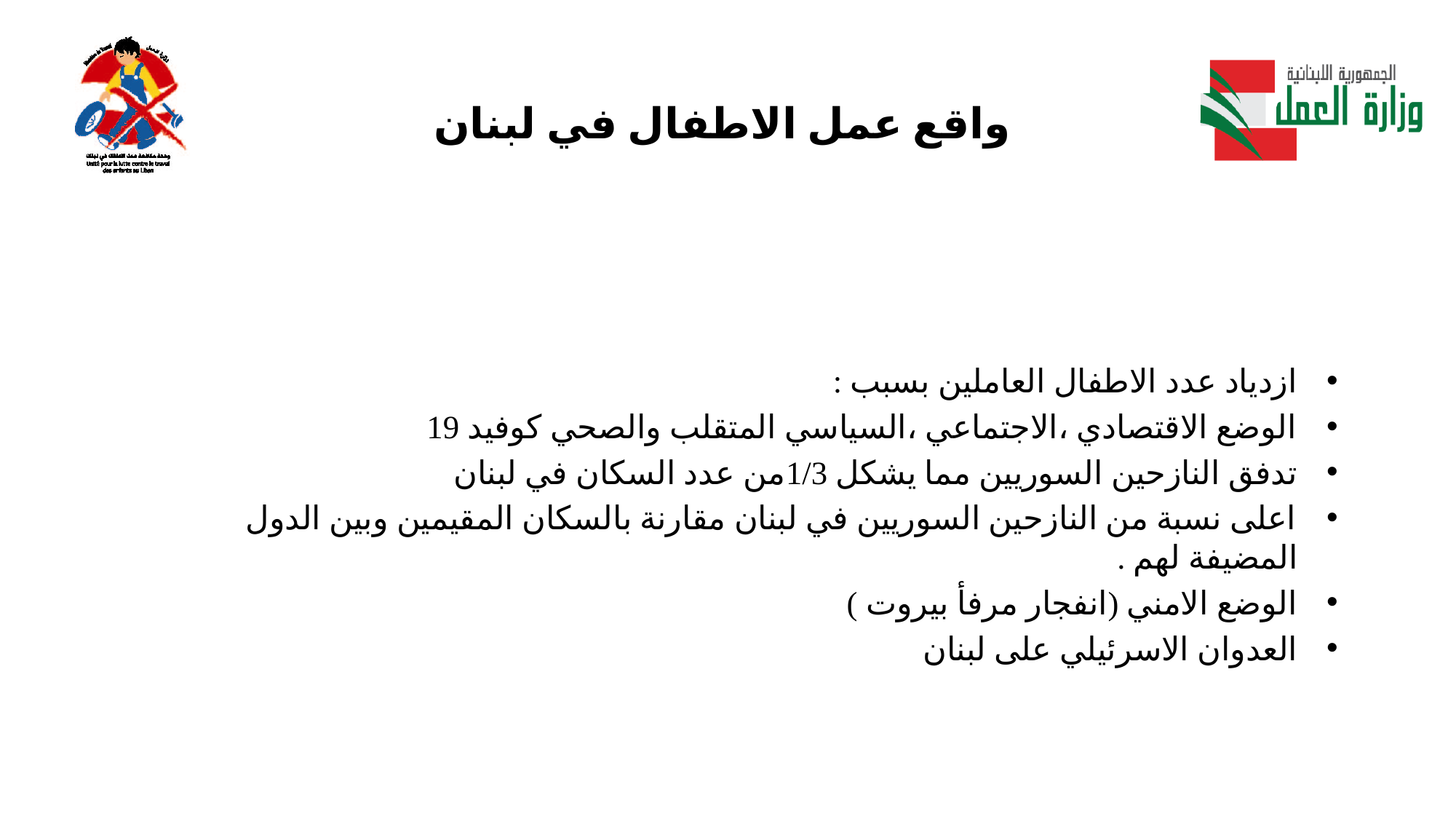

# واقع عمل الاطفال في لبنان
ازدياد عدد الاطفال العاملين بسبب :
الوضع الاقتصادي ،الاجتماعي ،السياسي المتقلب والصحي كوفيد 19
تدفق النازحين السوريين مما يشكل 1/3من عدد السكان في لبنان
اعلى نسبة من النازحين السوريين في لبنان مقارنة بالسكان المقيمين وبين الدول  المضيفة لهم .
الوضع الامني (انفجار مرفأ بيروت )
العدوان الاسرئيلي على لبنان